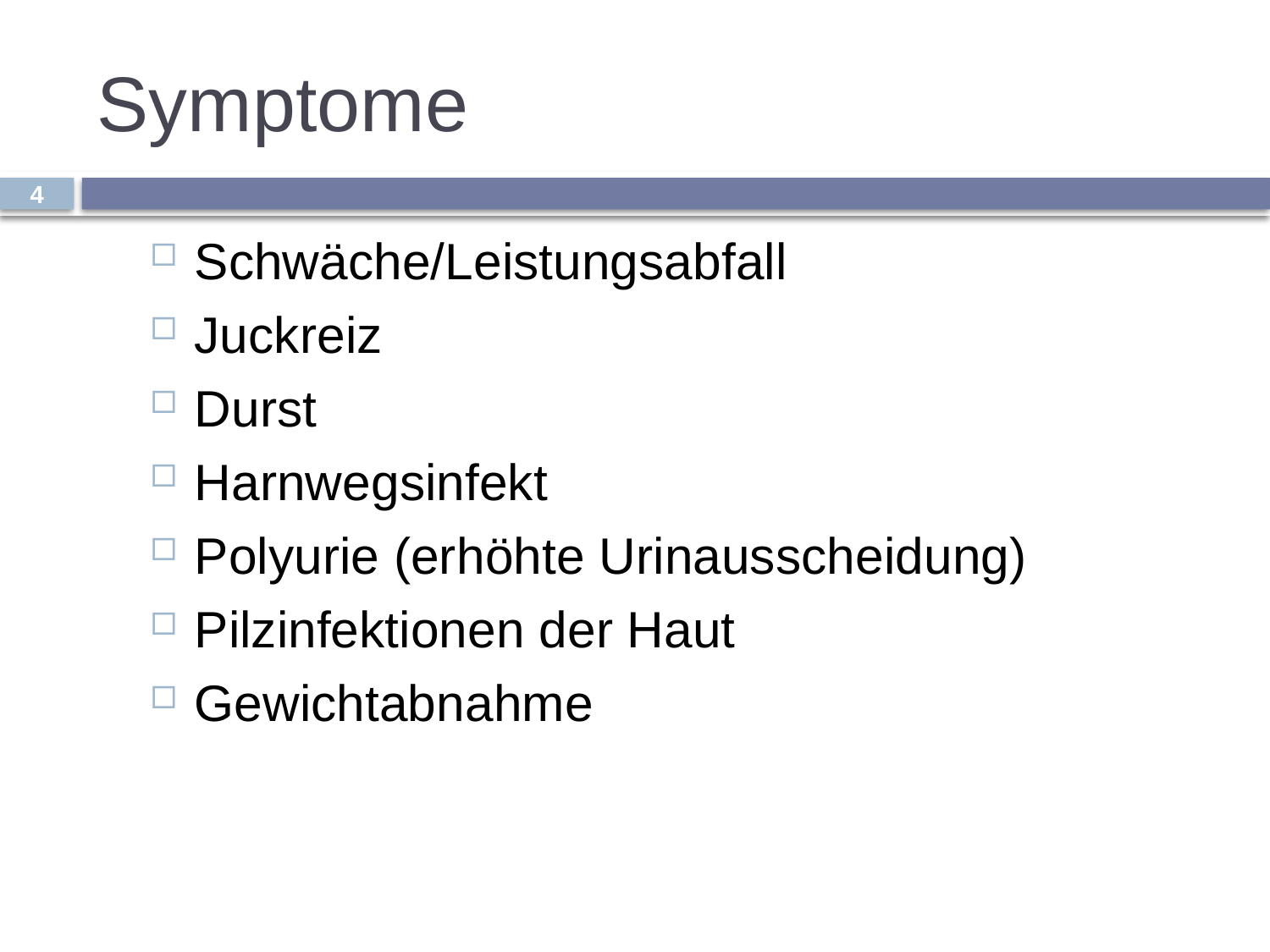

# Symptome
4
Schwäche/Leistungsabfall
Juckreiz
Durst
Harnwegsinfekt
Polyurie (erhöhte Urinausscheidung)
Pilzinfektionen der Haut
Gewichtabnahme